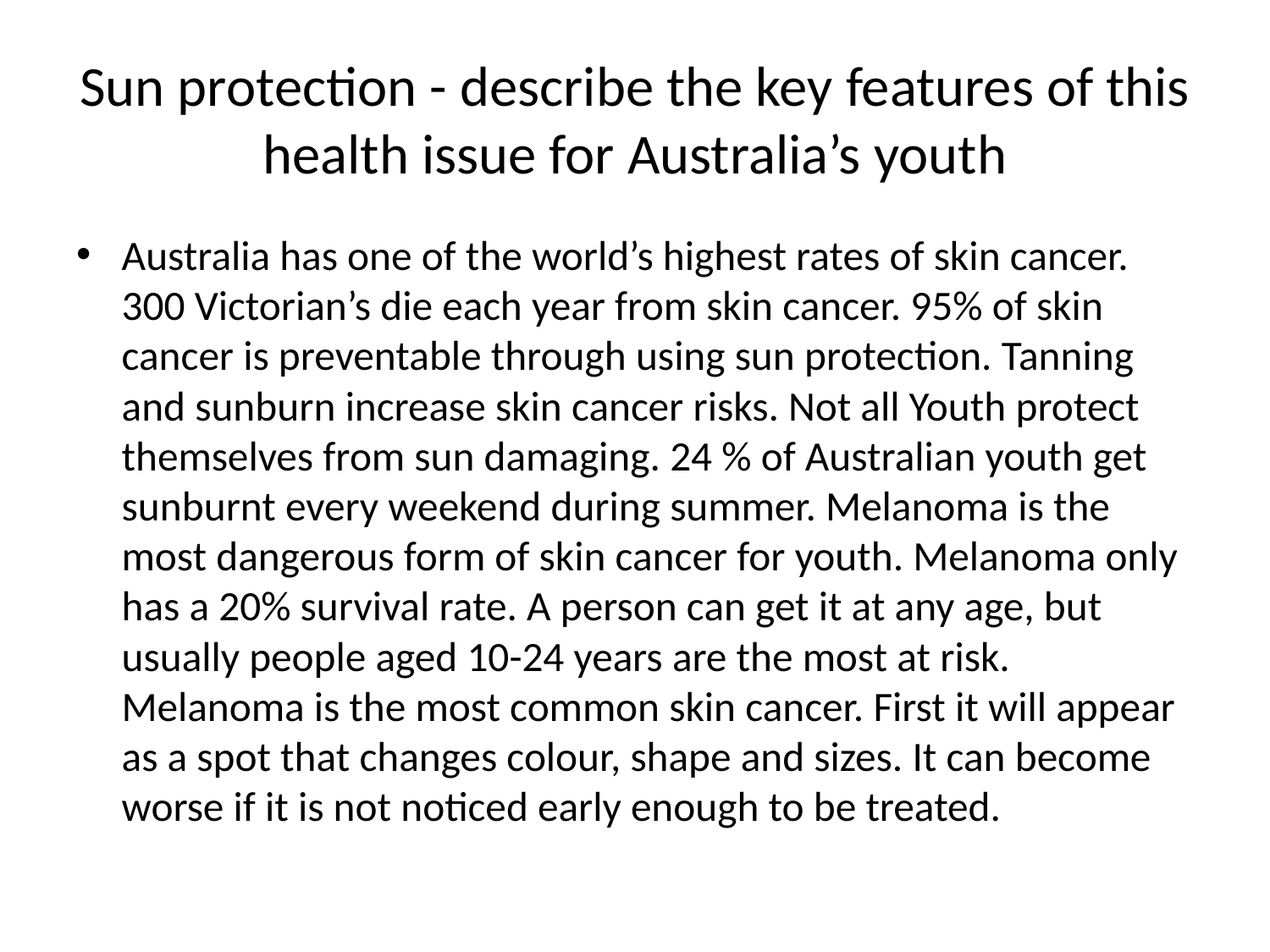

# Sun protection - describe the key features of this health issue for Australia’s youth
Australia has one of the world’s highest rates of skin cancer. 300 Victorian’s die each year from skin cancer. 95% of skin cancer is preventable through using sun protection. Tanning and sunburn increase skin cancer risks. Not all Youth protect themselves from sun damaging. 24 % of Australian youth get sunburnt every weekend during summer. Melanoma is the most dangerous form of skin cancer for youth. Melanoma only has a 20% survival rate. A person can get it at any age, but usually people aged 10-24 years are the most at risk. Melanoma is the most common skin cancer. First it will appear as a spot that changes colour, shape and sizes. It can become worse if it is not noticed early enough to be treated.